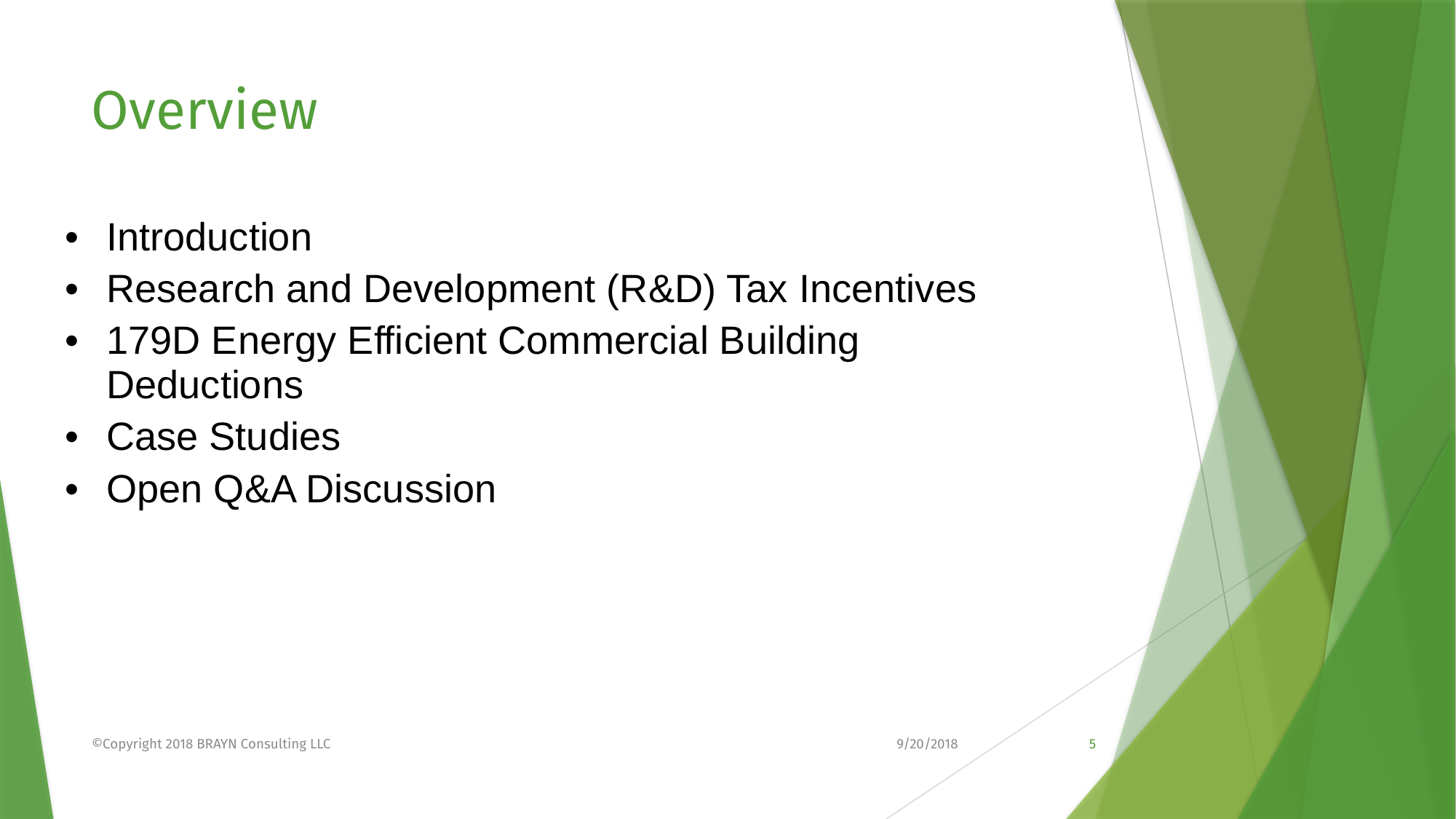

Overview
Introduction
Research and Development (R&D) Tax Incentives
179D Energy Efficient Commercial Building Deductions
Case Studies
Open Q&A Discussion

©Copyright 2018 BRAYN Consulting LLC
9/20/2018
5